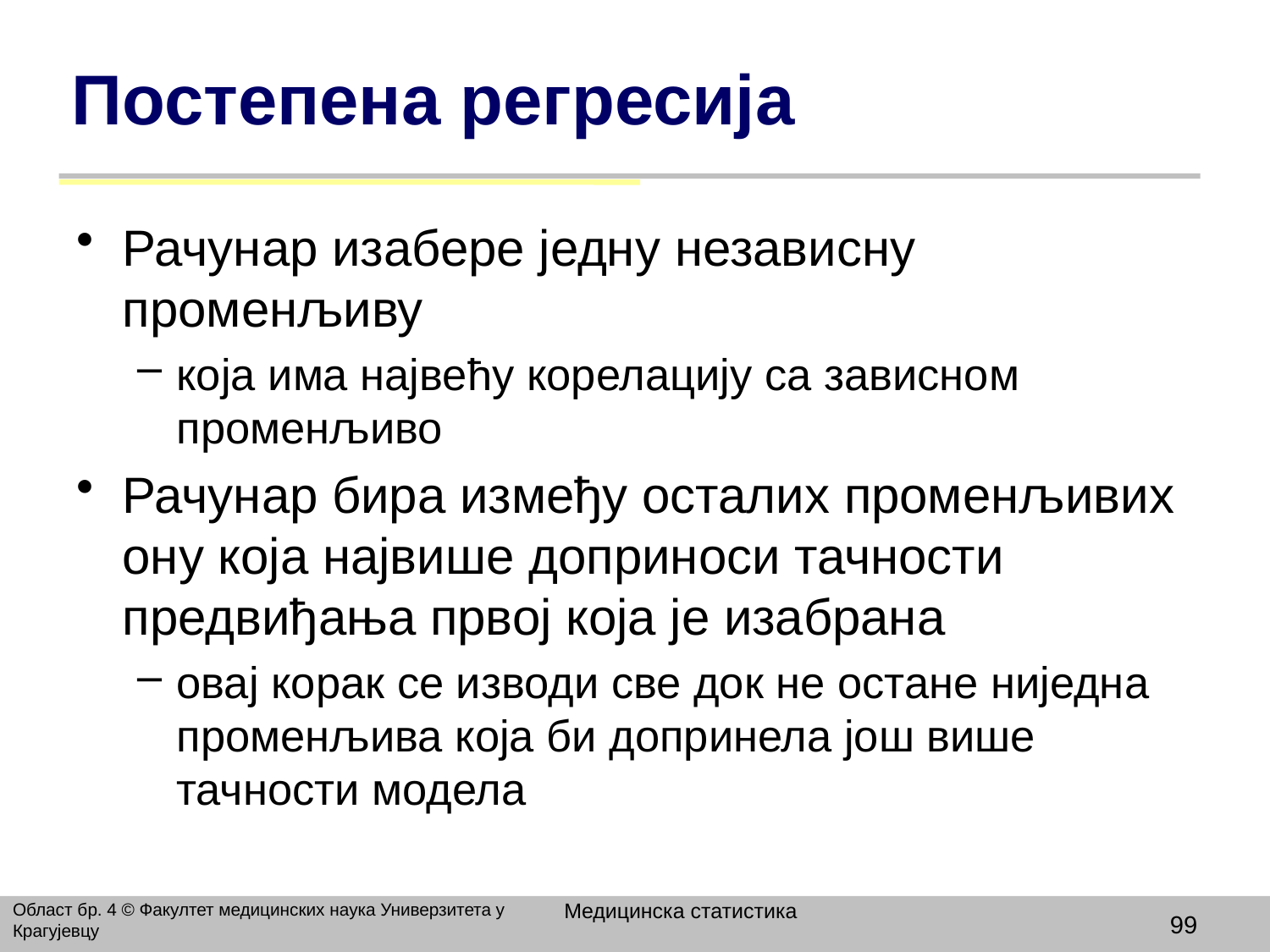

# Постепена регресија
Рачунар изабере једну независну променљиву
која има највећу корелацију са зависном променљиво
Рачунар бира између осталих променљивих ону која највише доприноси тачности предвиђања првој која је изабрана
овај корак се изводи све док не остане ниједна променљива која би допринела још више тачности модела

Медицинска статистика
Област бр. 4 © Факултет медицинских наука Универзитета у Крагујевцу
99